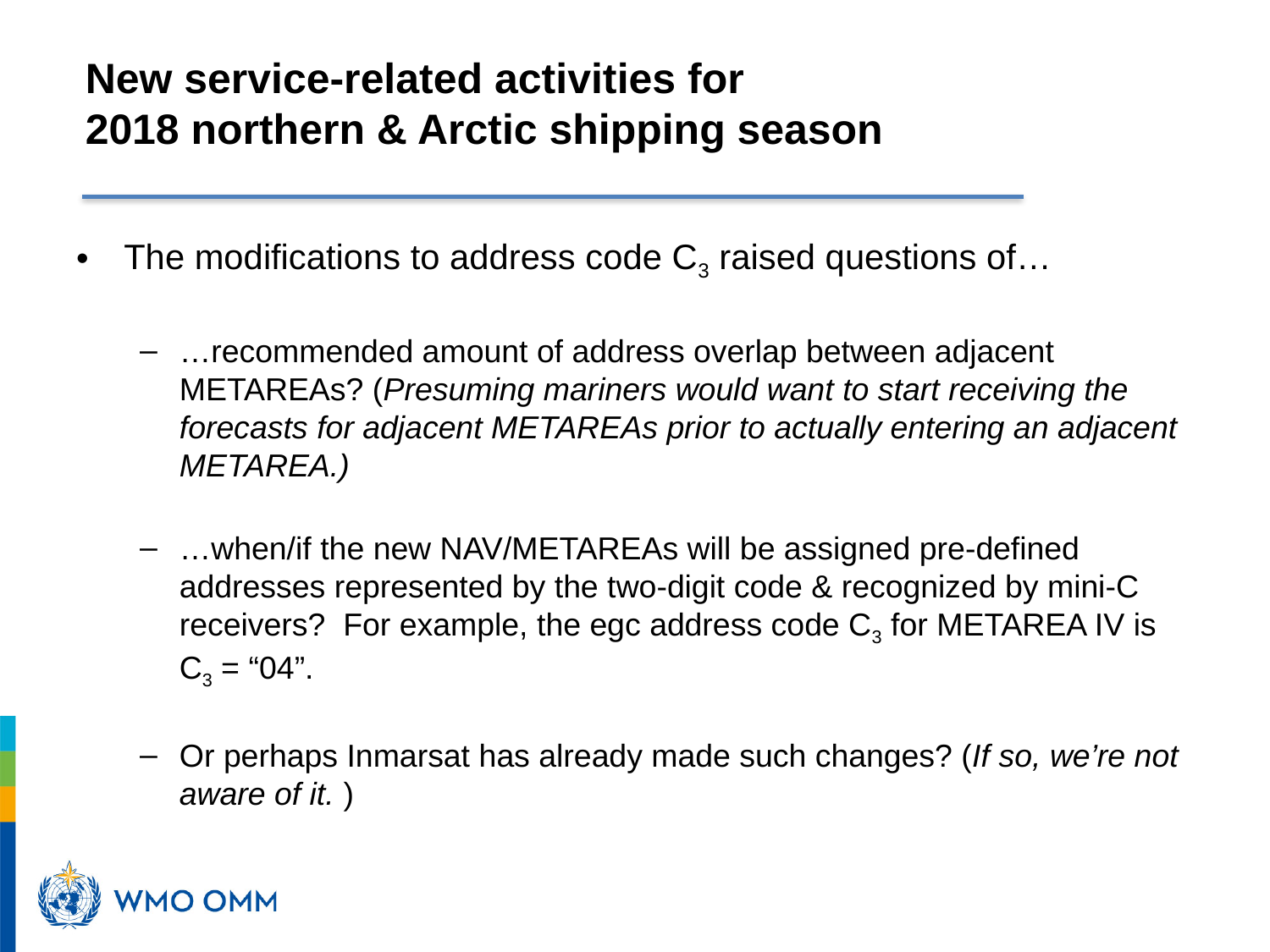

# New service-related activities for 2018 northern & Arctic shipping season

The modifications to address code C3 raised questions of…
…recommended amount of address overlap between adjacent METAREAs? (Presuming mariners would want to start receiving the forecasts for adjacent METAREAs prior to actually entering an adjacent METAREA.)
…when/if the new NAV/METAREAs will be assigned pre-defined addresses represented by the two-digit code & recognized by mini-C receivers?  For example, the egc address code C3 for METAREA IV is C3 = “04”.
Or perhaps Inmarsat has already made such changes? (If so, we’re not aware of it. )